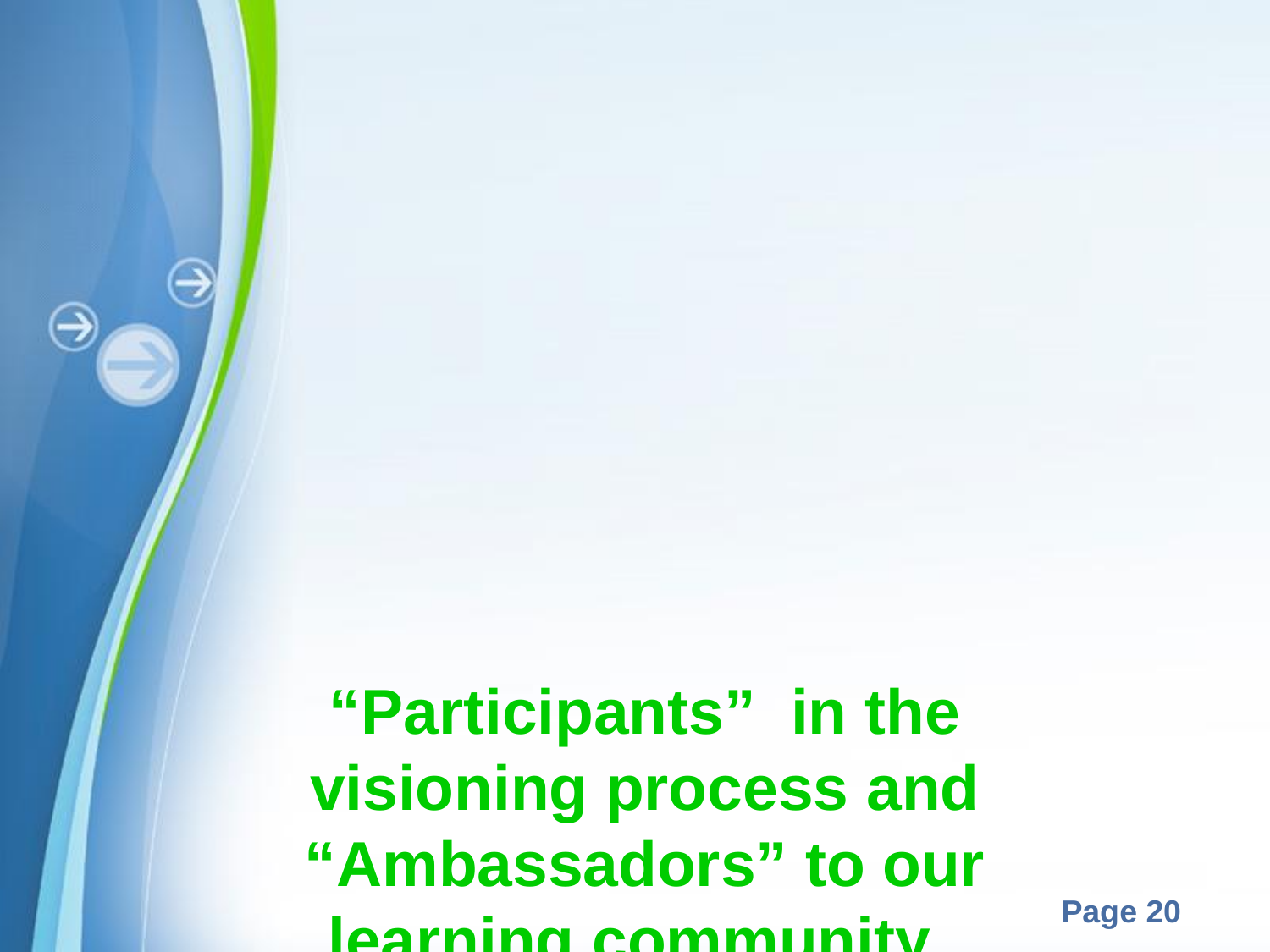

“Participants”  in the visioning process and “Ambassadors” to our learning community.

#